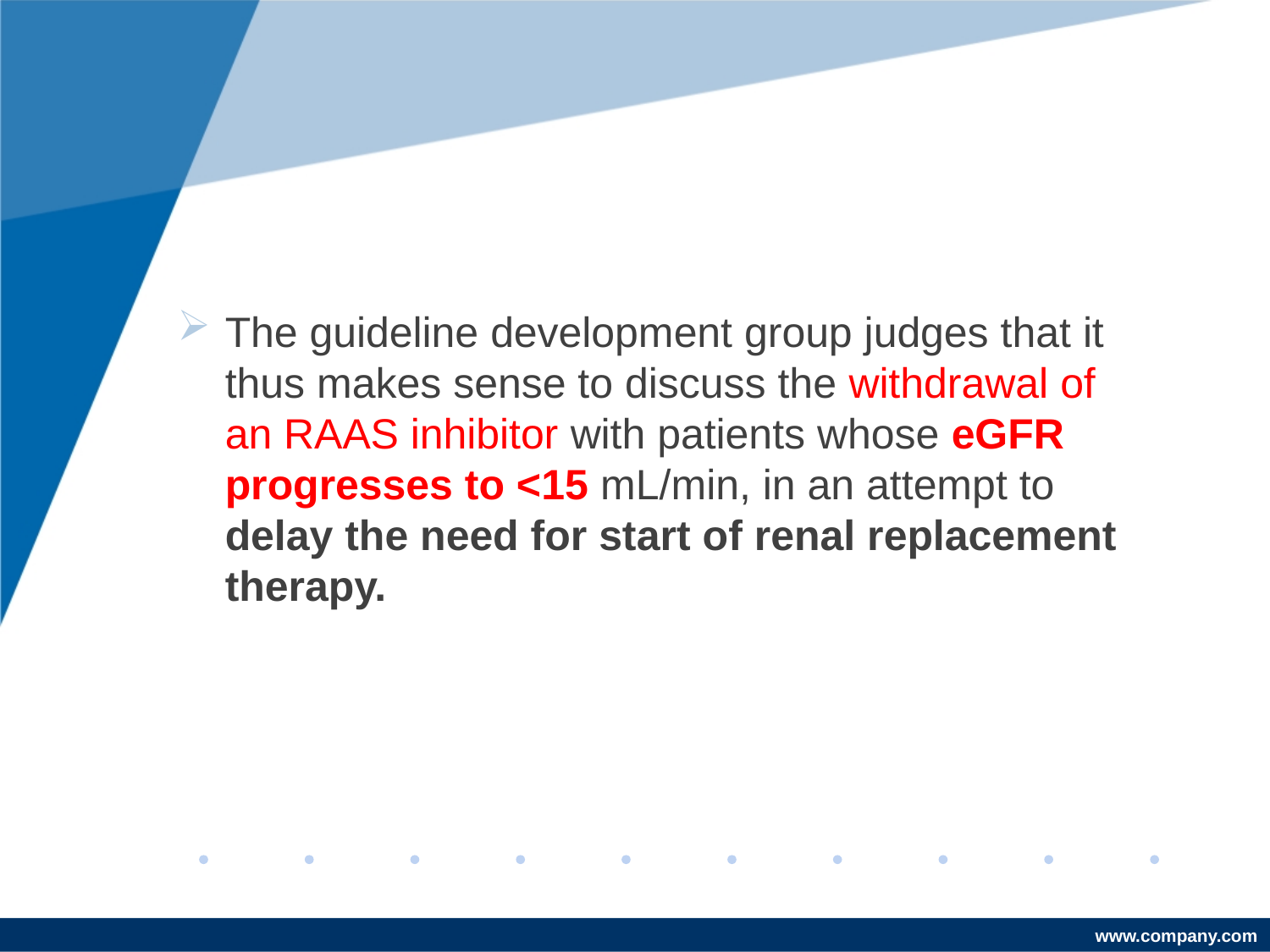

#
The guideline development group judges that it thus makes sense to discuss the withdrawal of an RAAS inhibitor with patients whose eGFR progresses to <15 mL/min, in an attempt to delay the need for start of renal replacement therapy.